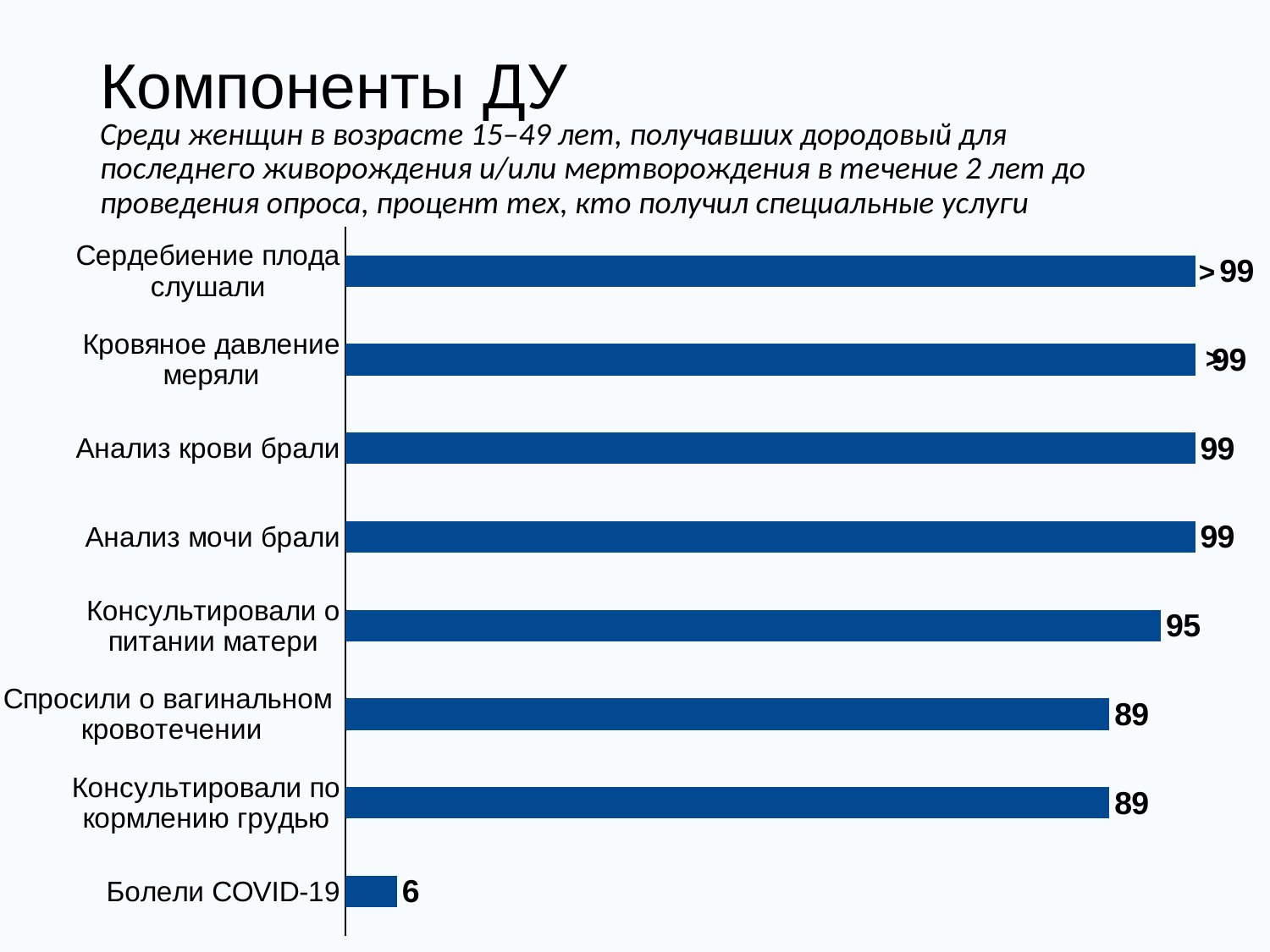

# Компоненты ДУ
Среди женщин в возрасте 15–49 лет, получавших дородовый для последнего живорождения и/или мертворождения в течение 2 лет до проведения опроса, процент тех, кто получил специальные услуги

### Chart

| Category | Column3 |
|---|---|
| Болели COVID-19 | 6.0 |
| Консультировали по кормлению грудью | 89.0 |
| Спросили о вагинальном
кровотечении | 89.0 |
| Консультировали о питании матери | 95.0 |
| Анализ мочи брали | 99.0 |
| Анализ крови брали | 99.0 |
| Кровяное давление меряли | 99.0 |
| Сердебиение плода слушали | 99.0 |